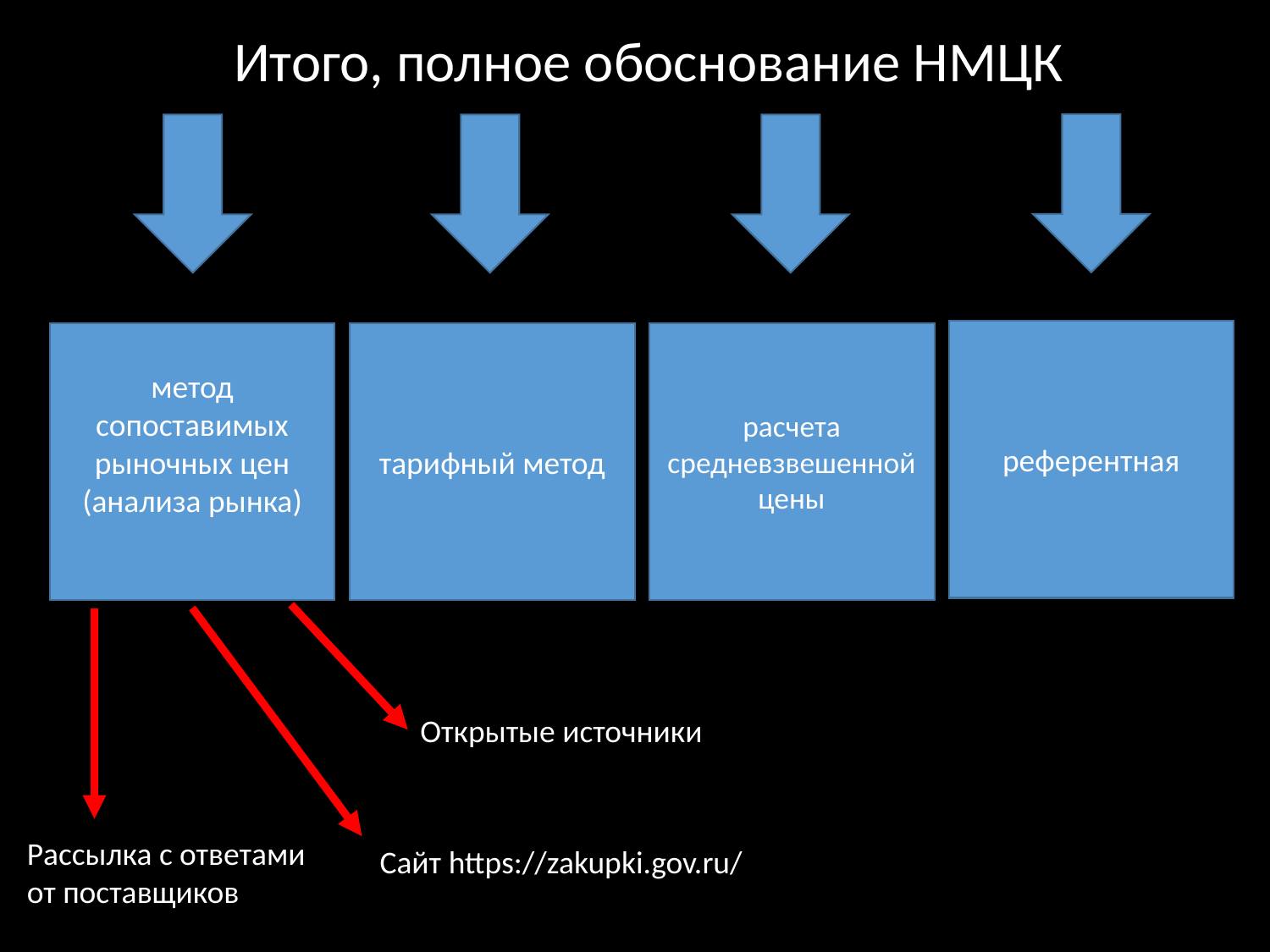

Итого, полное обоснование НМЦК

референтная
метод сопоставимых рыночных цен (анализа рынка)

тарифный метод
расчета средневзвешенной цены
Открытые источники
Рассылка с ответами от поставщиков
Сайт https://zakupki.gov.ru/